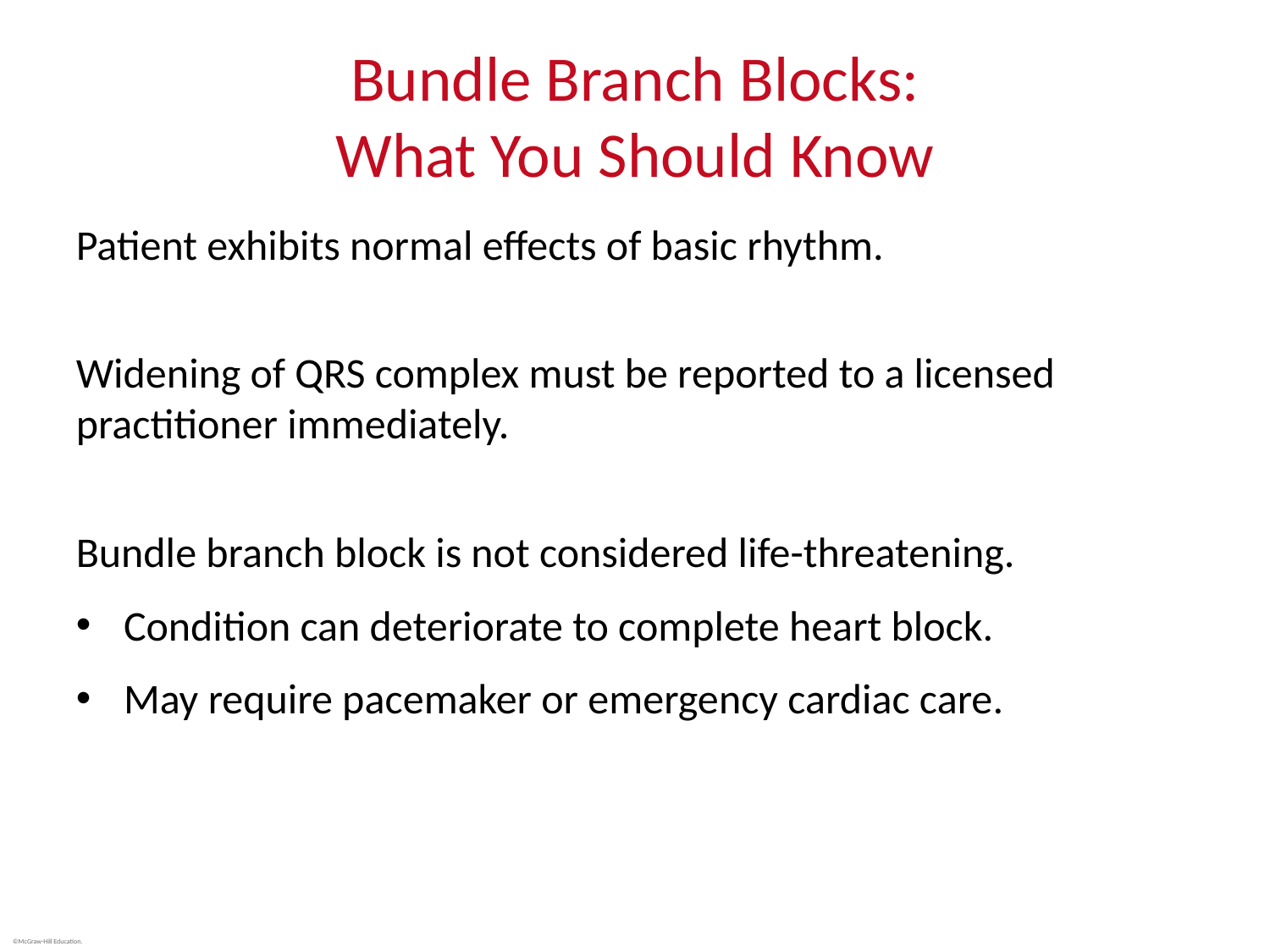

# Bundle Branch Blocks: What You Should Know
Patient exhibits normal effects of basic rhythm.
Widening of QRS complex must be reported to a licensed practitioner immediately.
Bundle branch block is not considered life-threatening.
Condition can deteriorate to complete heart block.
May require pacemaker or emergency cardiac care.